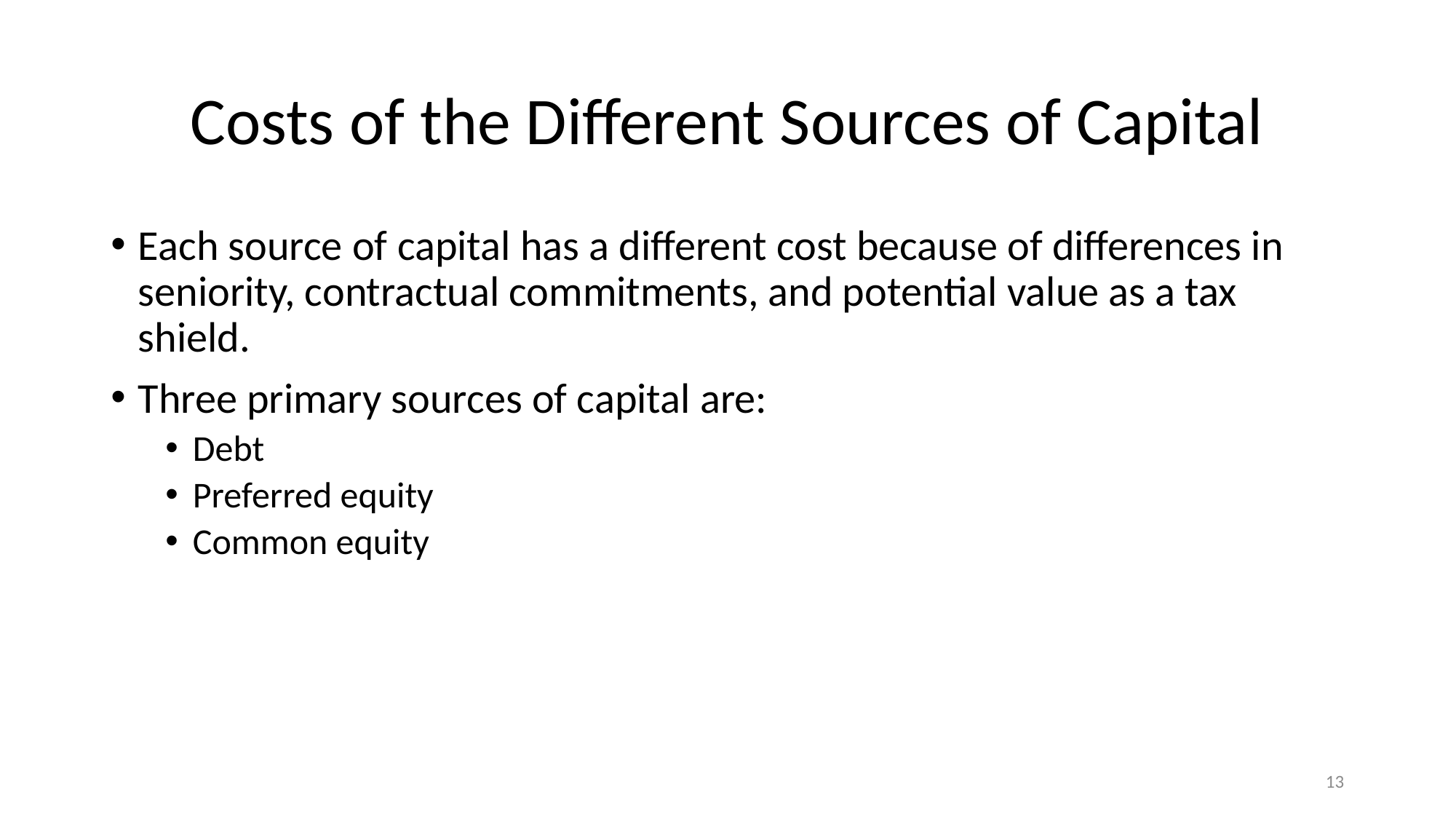

# Costs of the Different Sources of Capital
Each source of capital has a different cost because of differences in seniority, contractual commitments, and potential value as a tax shield.
Three primary sources of capital are:
Debt
Preferred equity
Common equity
13